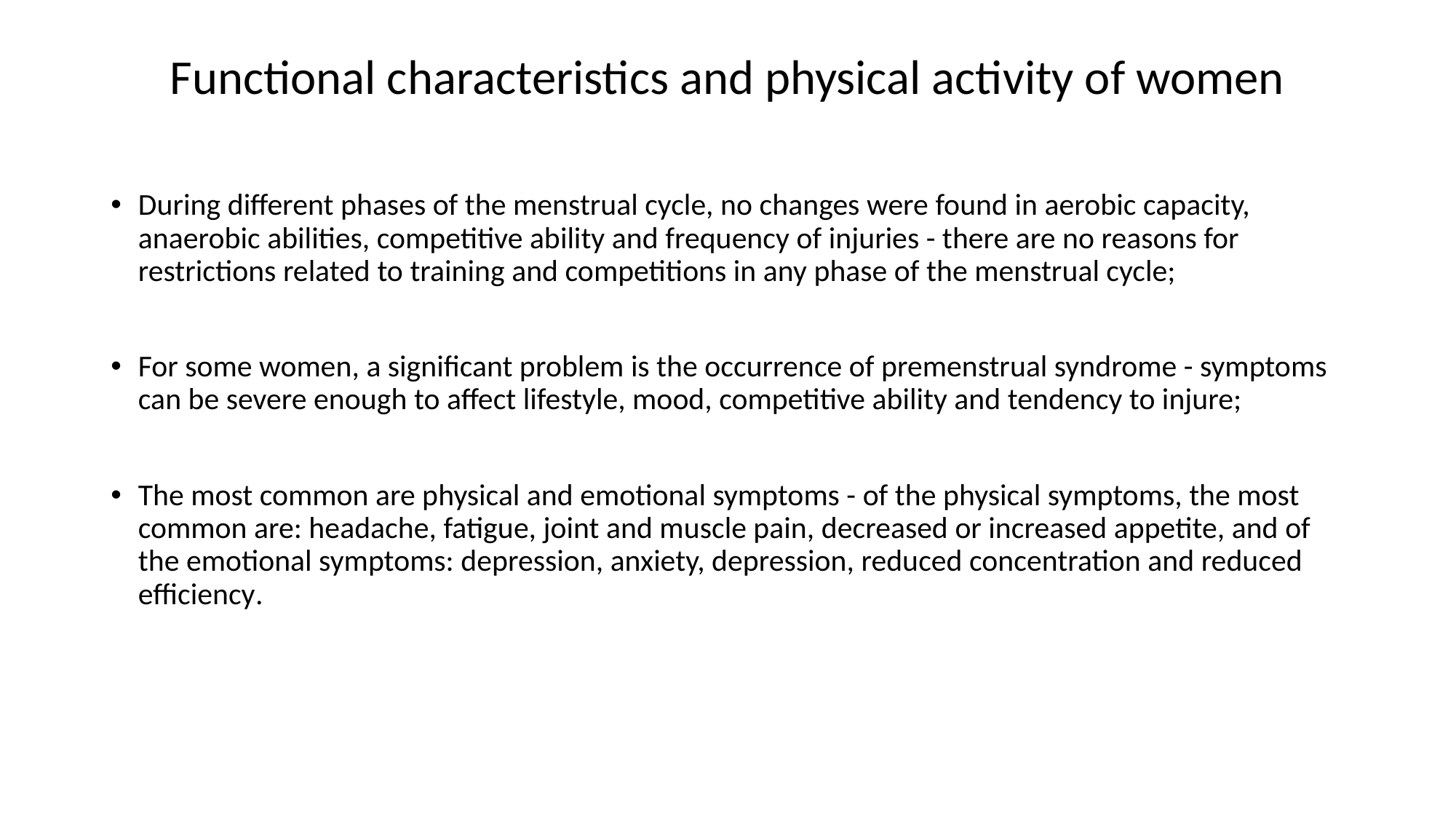

# Functional characteristics and physical activity of women

During different phases of the menstrual cycle, no changes were found in aerobic capacity, anaerobic abilities, competitive ability and frequency of injuries - there are no reasons for restrictions related to training and competitions in any phase of the menstrual cycle;

For some women, a significant problem is the occurrence of premenstrual syndrome - symptoms can be severe enough to affect lifestyle, mood, competitive ability and tendency to injure;

The most common are physical and emotional symptoms - of the physical symptoms, the most common are: headache, fatigue, joint and muscle pain, decreased or increased appetite, and of the emotional symptoms: depression, anxiety, depression, reduced concentration and reduced efficiency.